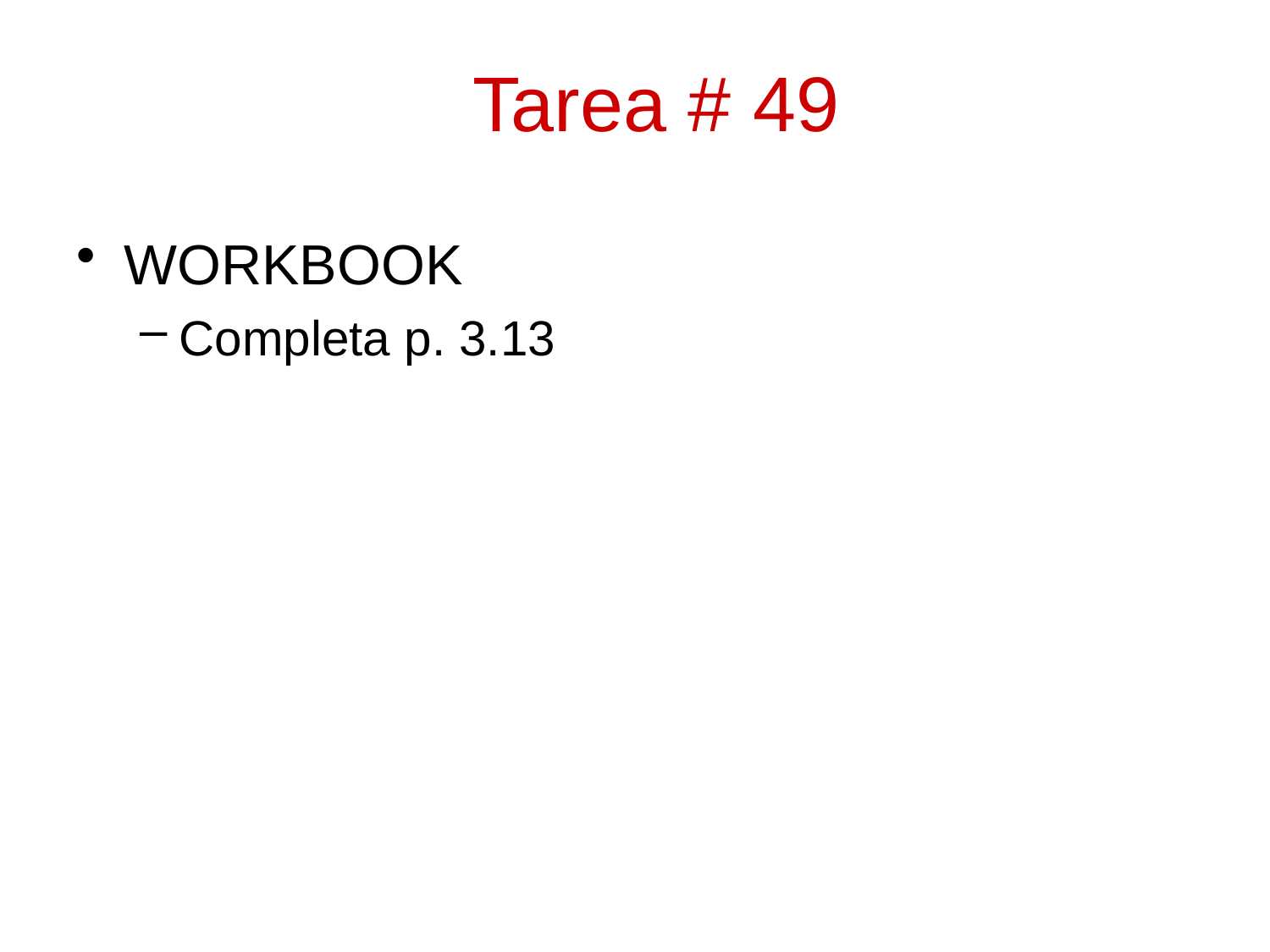

Tarea # 49
WORKBOOK
Completa p. 3.13